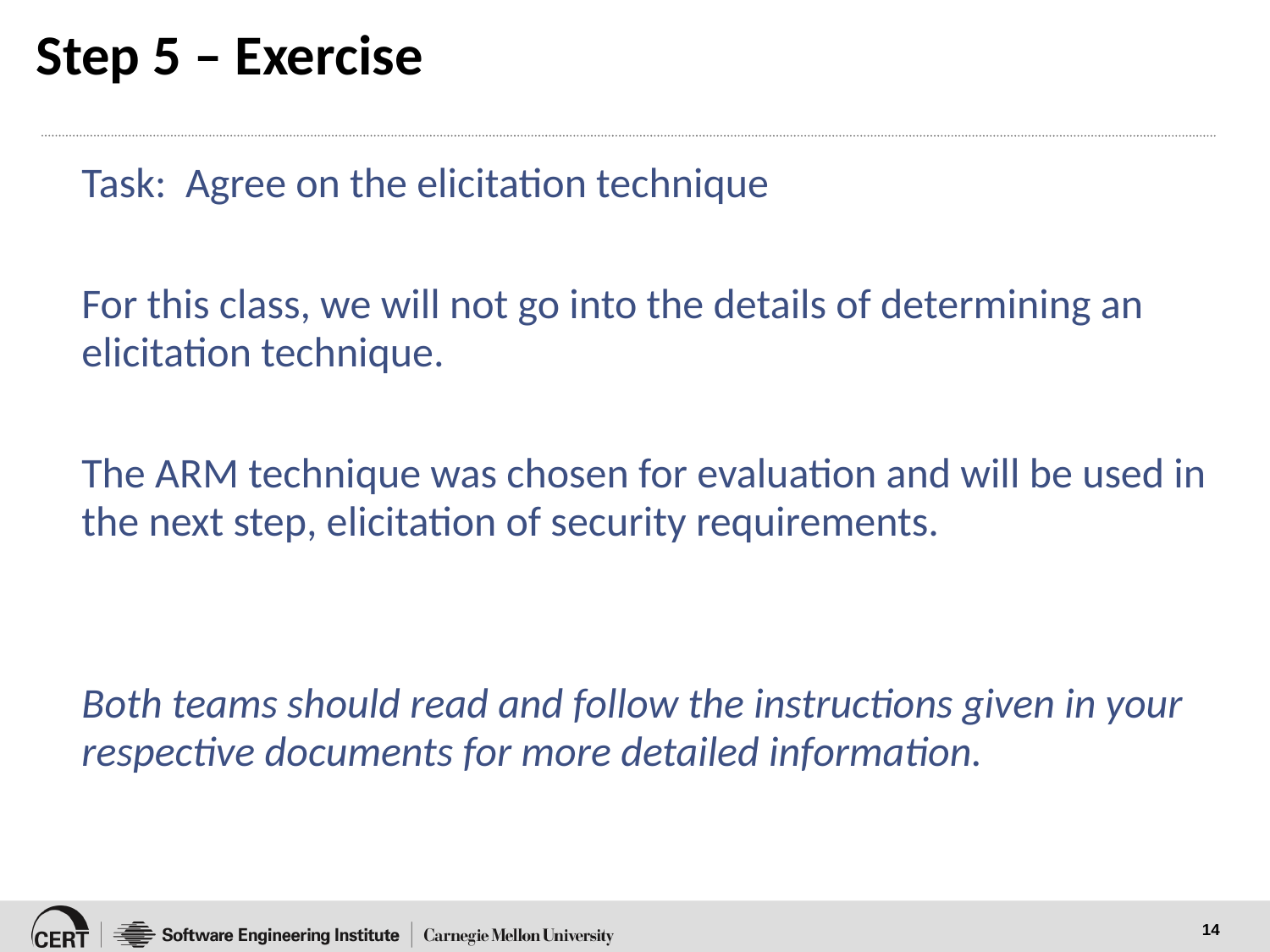

# Step 5 – Exercise
Task:  Agree on the elicitation technique

For this class, we will not go into the details of determining an elicitation technique.

The ARM technique was chosen for evaluation and will be used in the next step, elicitation of security requirements.

Both teams should read and follow the instructions given in your respective documents for more detailed information.